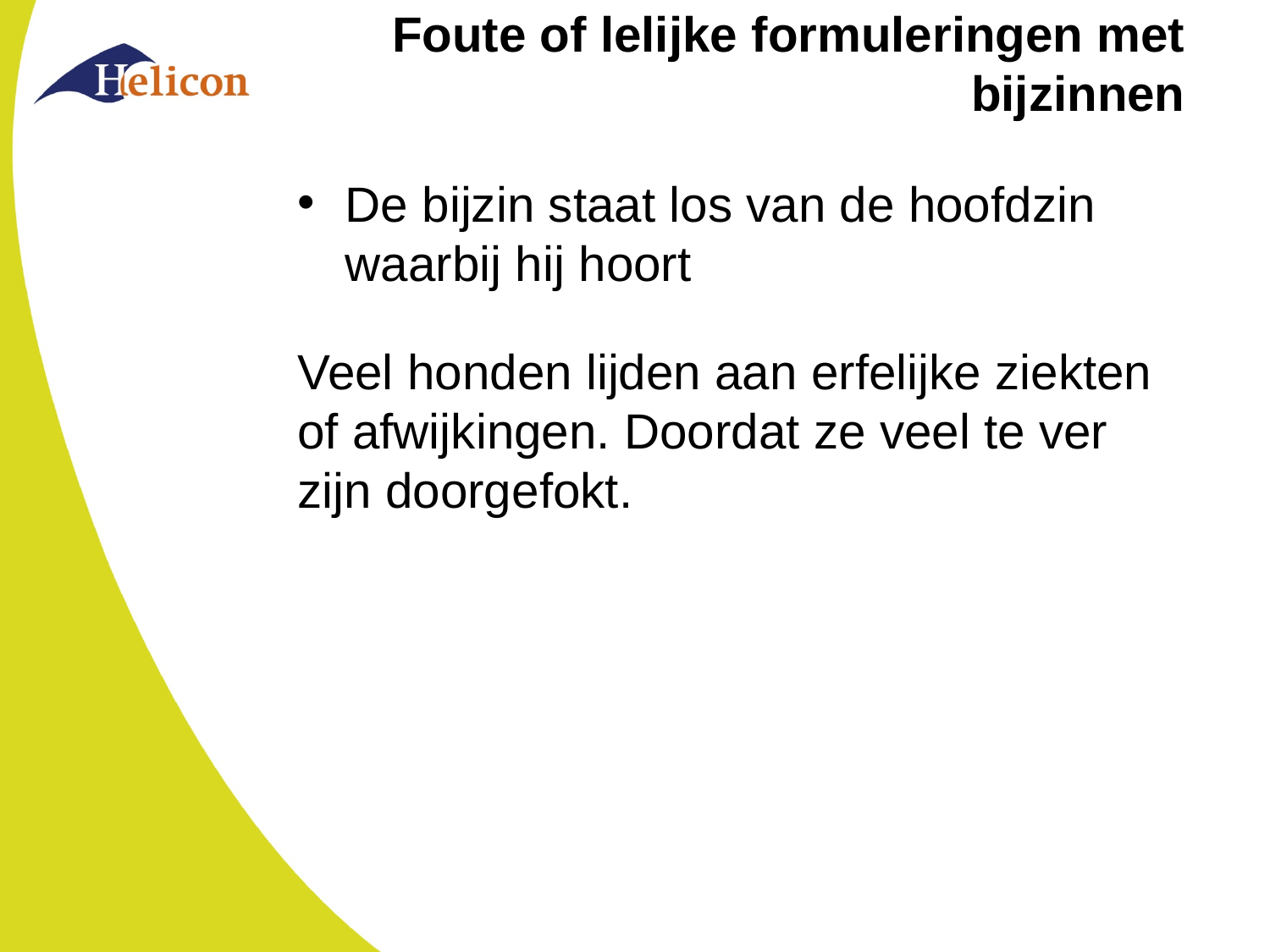

# Foute of lelijke formuleringen met bijzinnen
De bijzin staat los van de hoofdzin waarbij hij hoort

Veel honden lijden aan erfelijke ziekten of afwijkingen. Doordat ze veel te ver zijn doorgefokt.